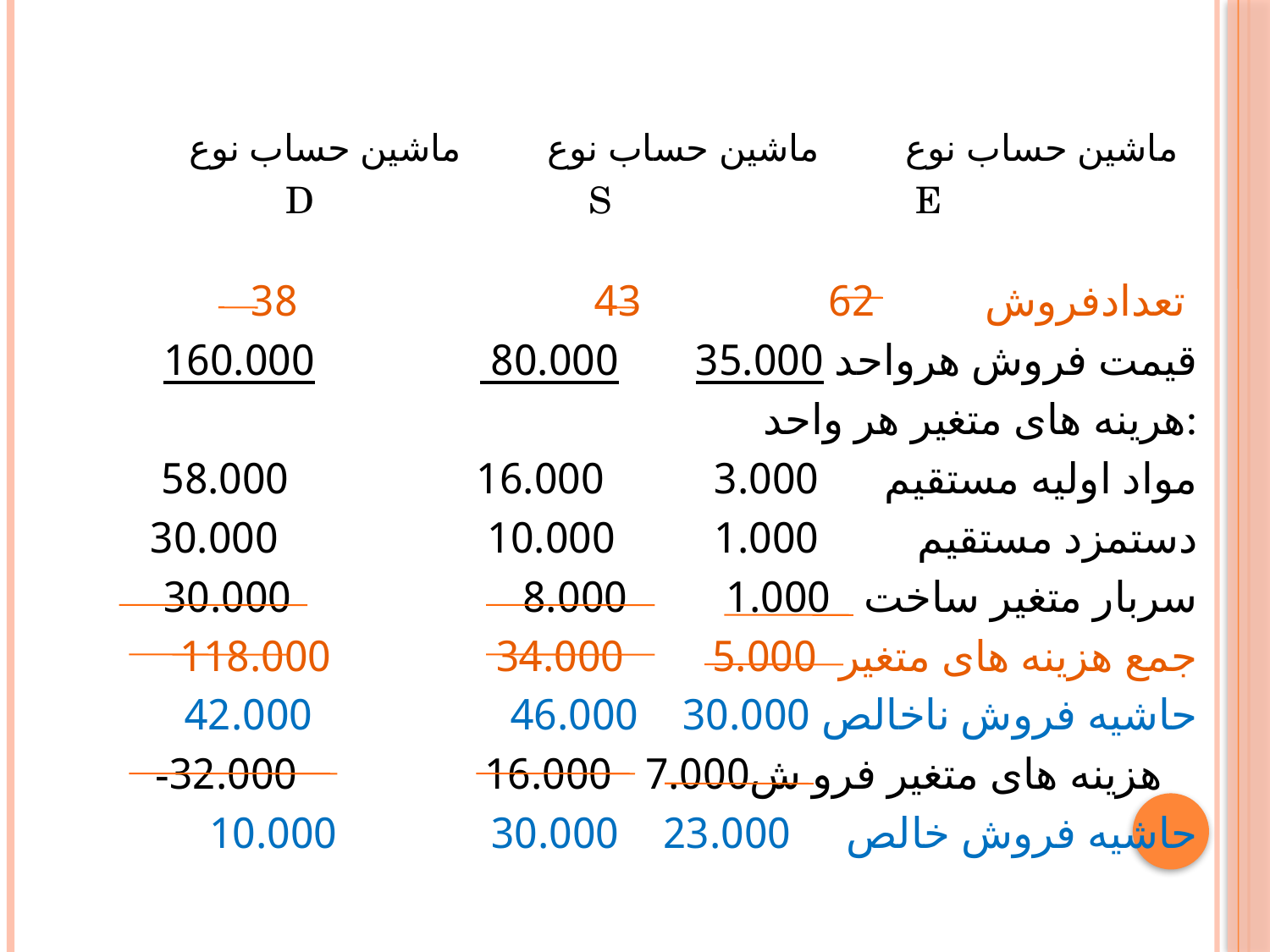

#

               ماشین حساب نوع         ماشین حساب نوع         ماشین حساب نوع
                        D                           S                              E
تعدادفروش          62                 43                           38
قیمت فروش هرواحد 35.000       80.000                160.000
هرینه های متغیر هر واحد:
مواد اولیه مستقیم      3.000          16.000                 58.000
دستمزد مستقیم         1.000         10.000                   30.000
سربار متغیر ساخت   1.000         8.000                     30.000
جمع هزینه های متغیر  5.000        34.000               118.000
حاشیه فروش ناخالص 30.000    46.000                  42.000
-هزینه های متغیر فرو ش7.000   16.000                 32.000
حاشیه فروش خالص     23.000    30.000              10.000